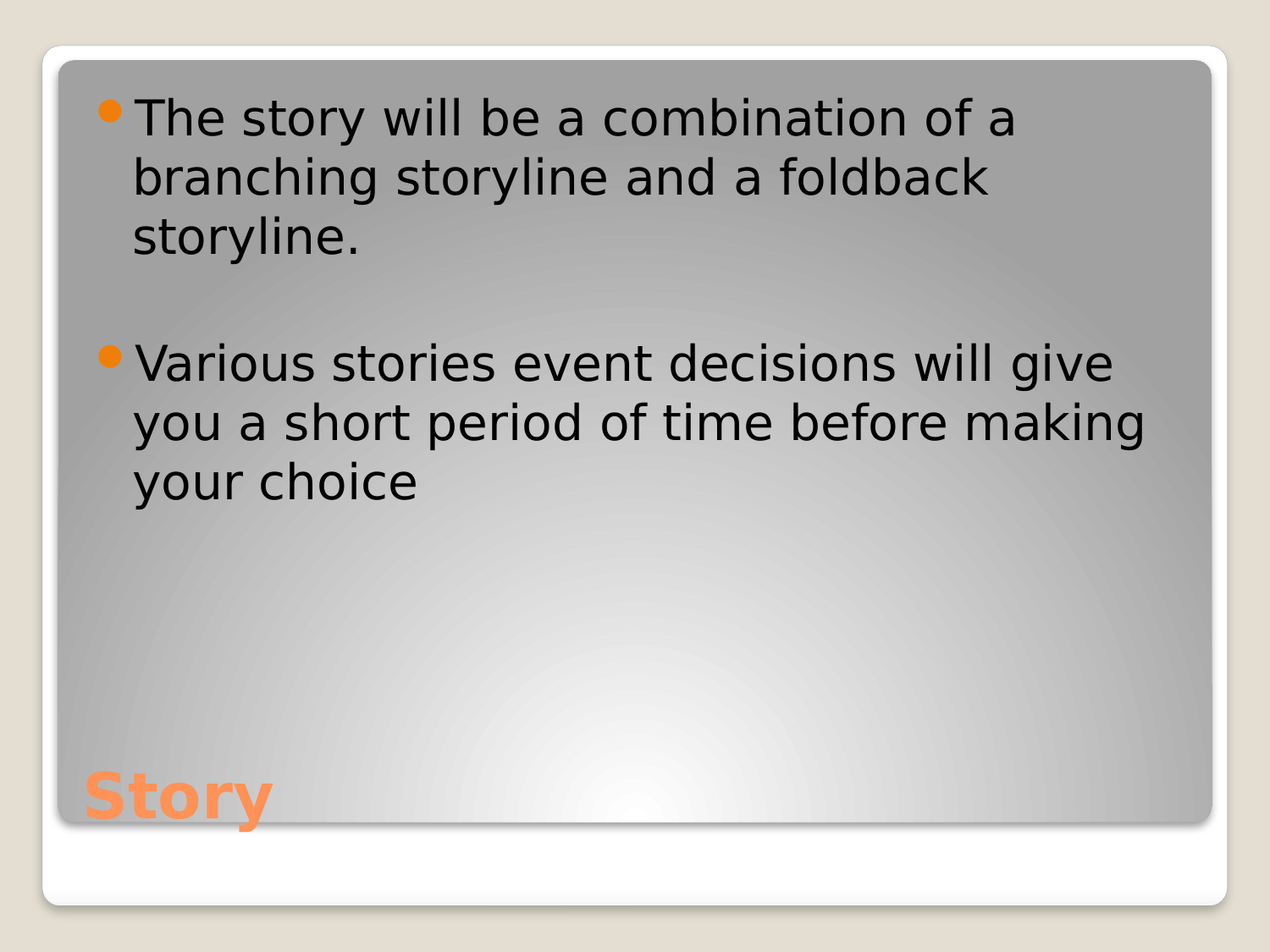

The story will be a combination of a branching storyline and a foldback storyline.

Various stories event decisions will give you a short period of time before making your choice
# Story